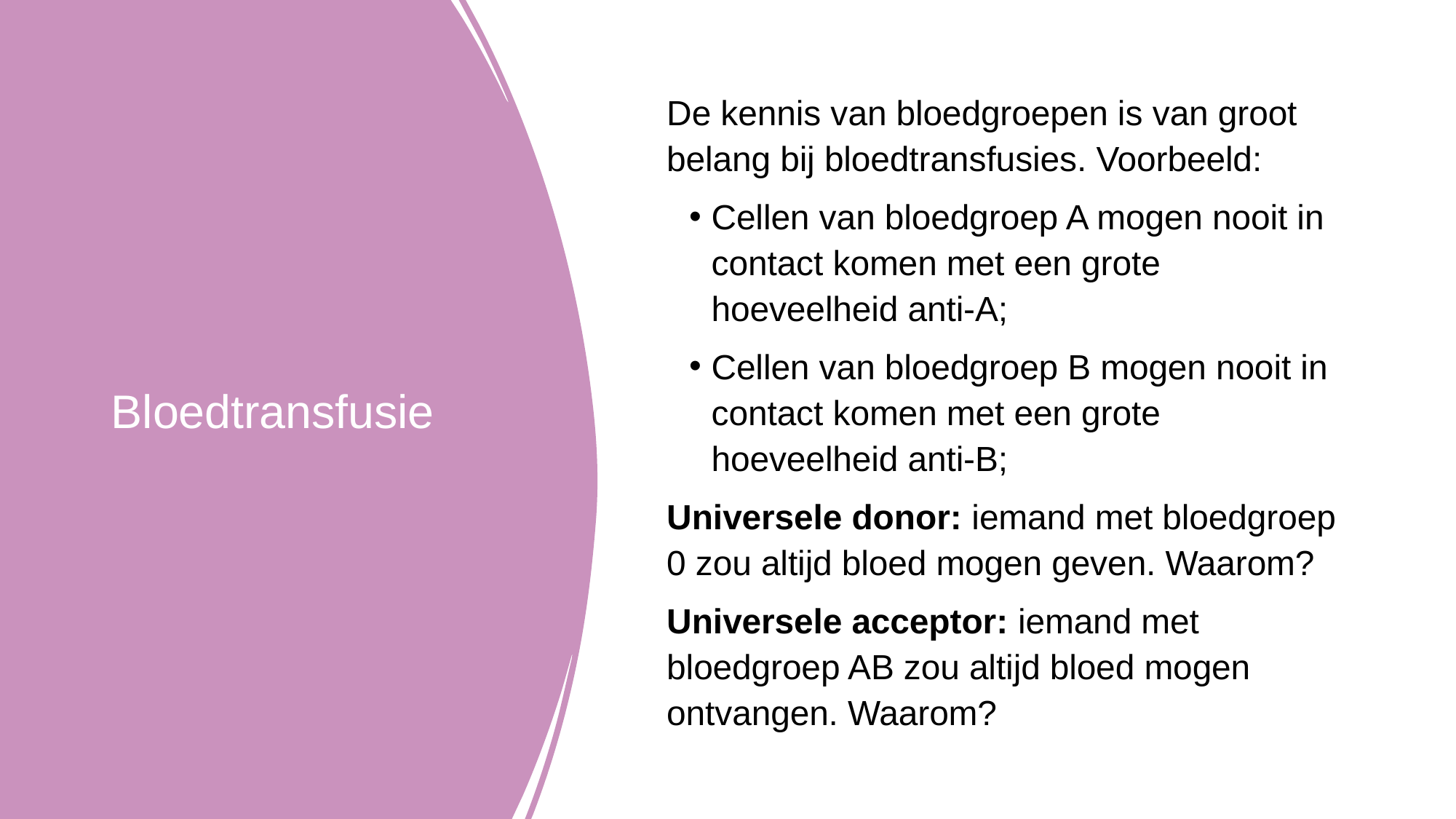

# Bloedtransfusie
De kennis van bloedgroepen is van groot belang bij bloedtransfusies. Voorbeeld:
Cellen van bloedgroep A mogen nooit in contact komen met een grote hoeveelheid anti-A;
Cellen van bloedgroep B mogen nooit in contact komen met een grote hoeveelheid anti-B;
Universele donor: iemand met bloedgroep 0 zou altijd bloed mogen geven. Waarom?
Universele acceptor: iemand met bloedgroep AB zou altijd bloed mogen ontvangen. Waarom?